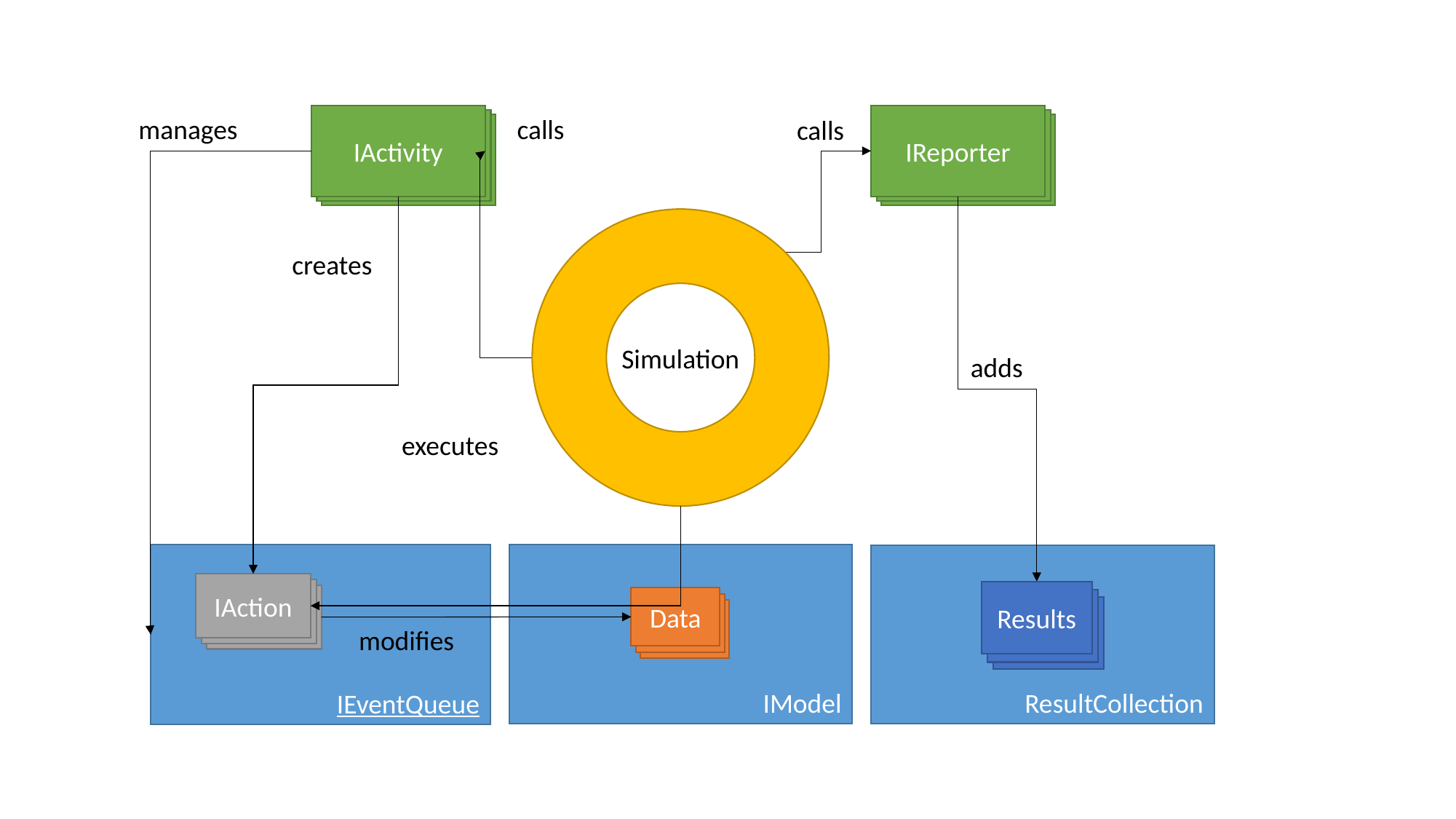

IReporter

IActivity

manages
calls
calls
Simulation
creates
adds
executes
IModel
IEventQueue
ResultCollection
IAction
IAction
IAction
Results

Data
Data
Data
modifies